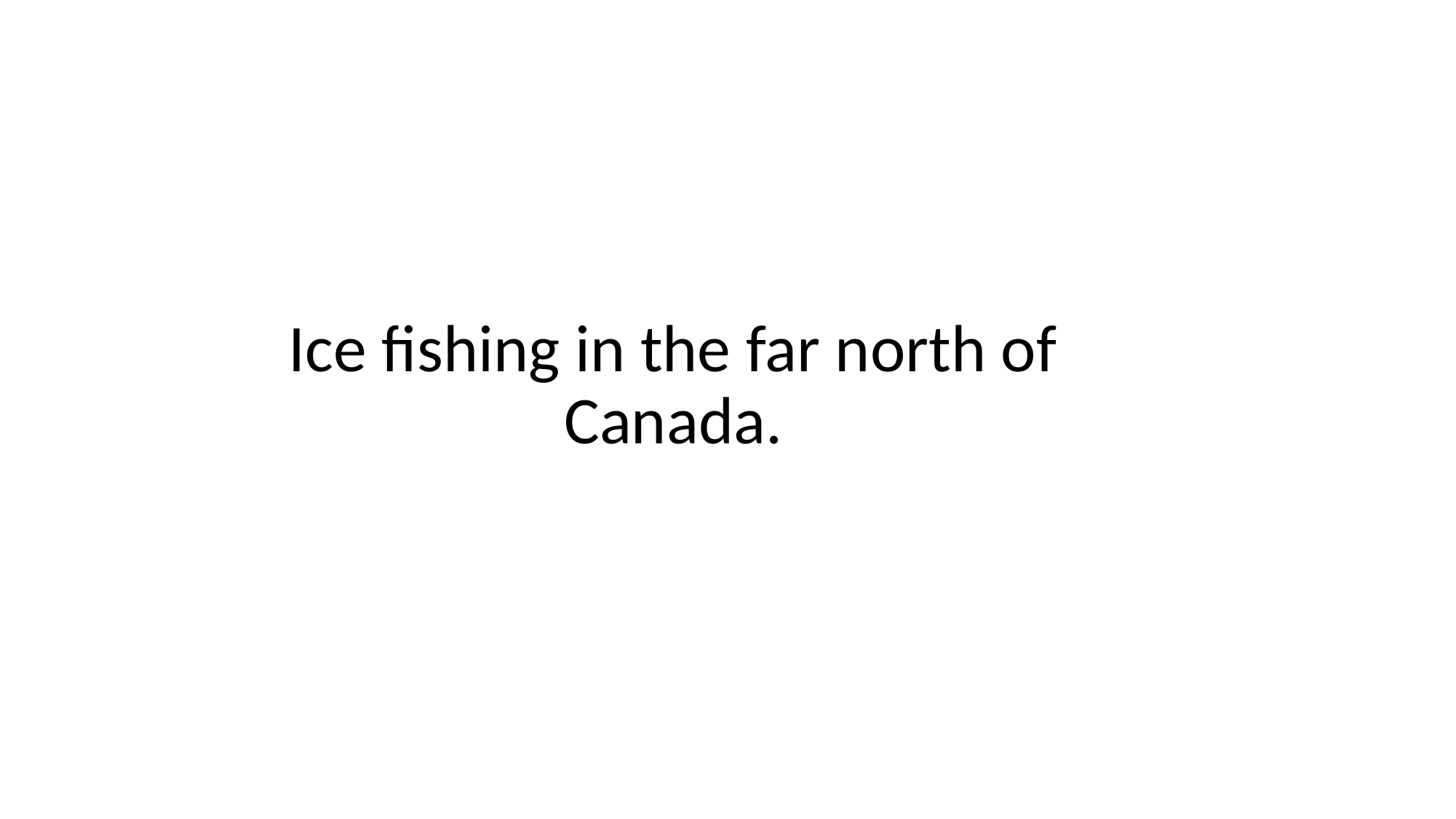

# Ice fishing in the far north of Canada.